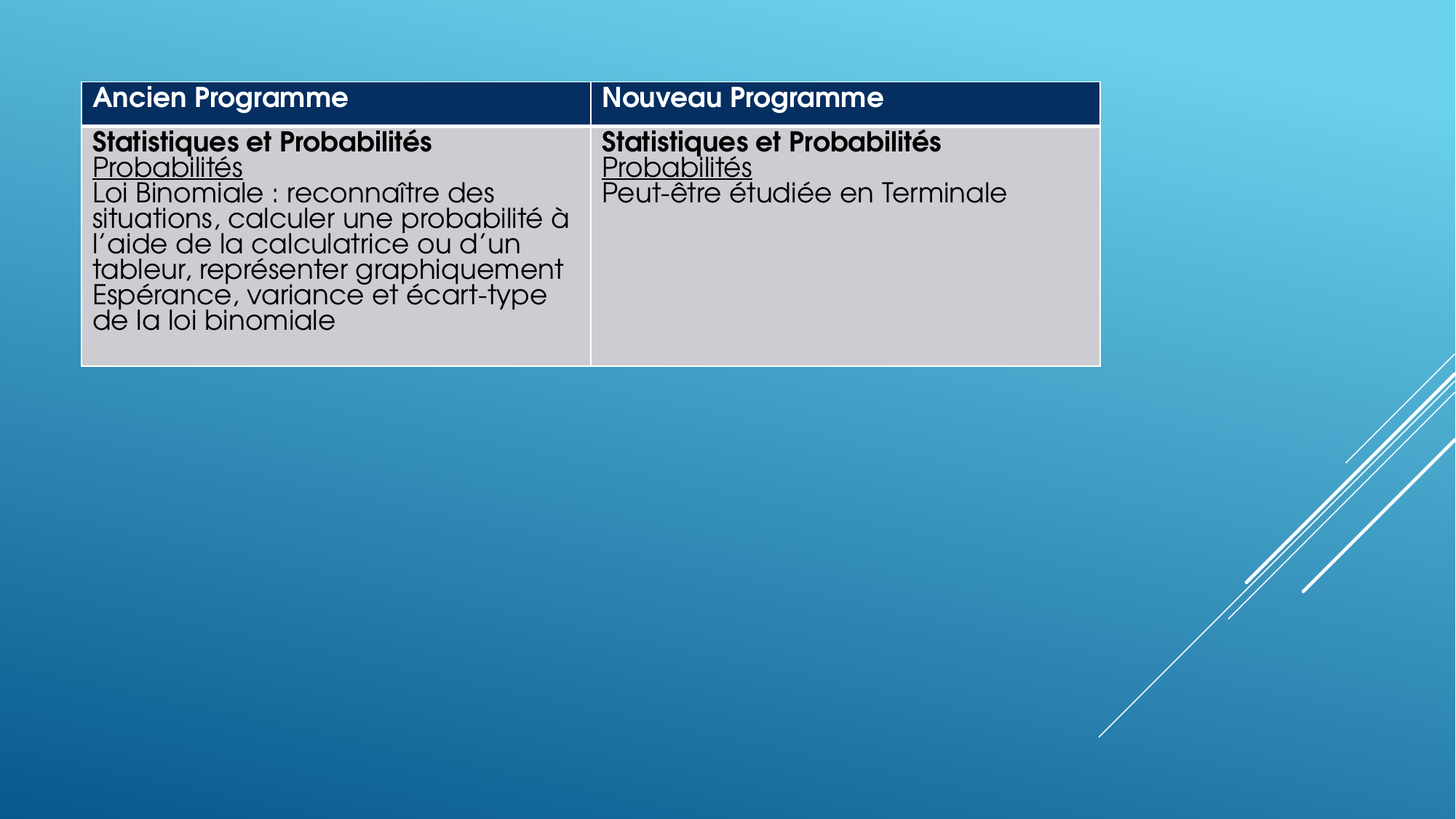

| Ancien Programme | Nouveau Programme |
| --- | --- |
| Statistiques et Probabilités Probabilités Loi Binomiale : reconnaître des situations, calculer une probabilité à l’aide de la calculatrice ou d’un tableur, représenter graphiquement Espérance, variance et écart-type de la loi binomiale | Statistiques et Probabilités Probabilités Peut-être étudiée en Terminale |